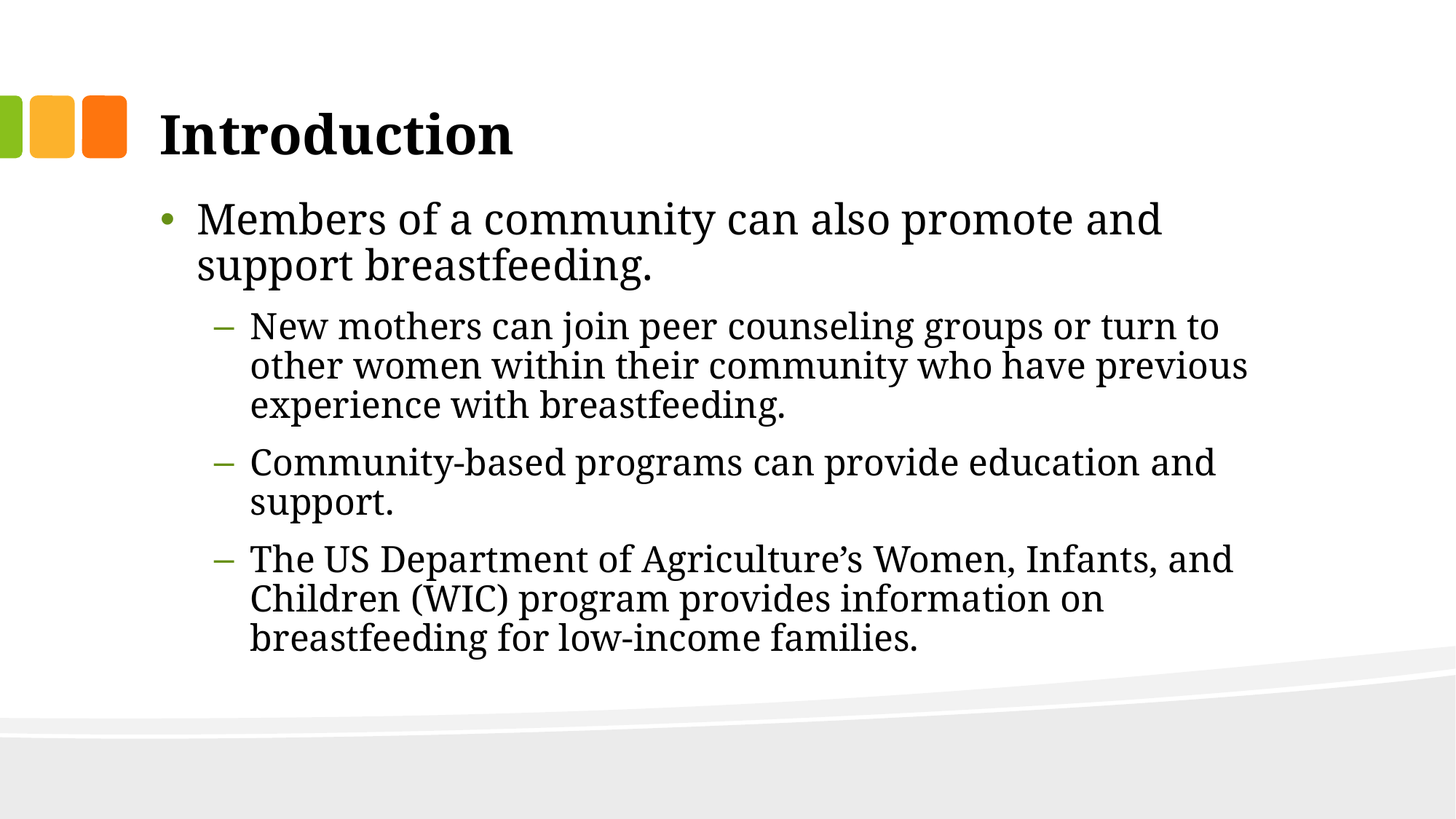

# Introduction
Members of a community can also promote and support breastfeeding.
New mothers can join peer counseling groups or turn to other women within their community who have previous experience with breastfeeding.
Community-based programs can provide education and support.
The US Department of Agriculture’s Women, Infants, and Children (WIC) program provides information on breastfeeding for low-income families.